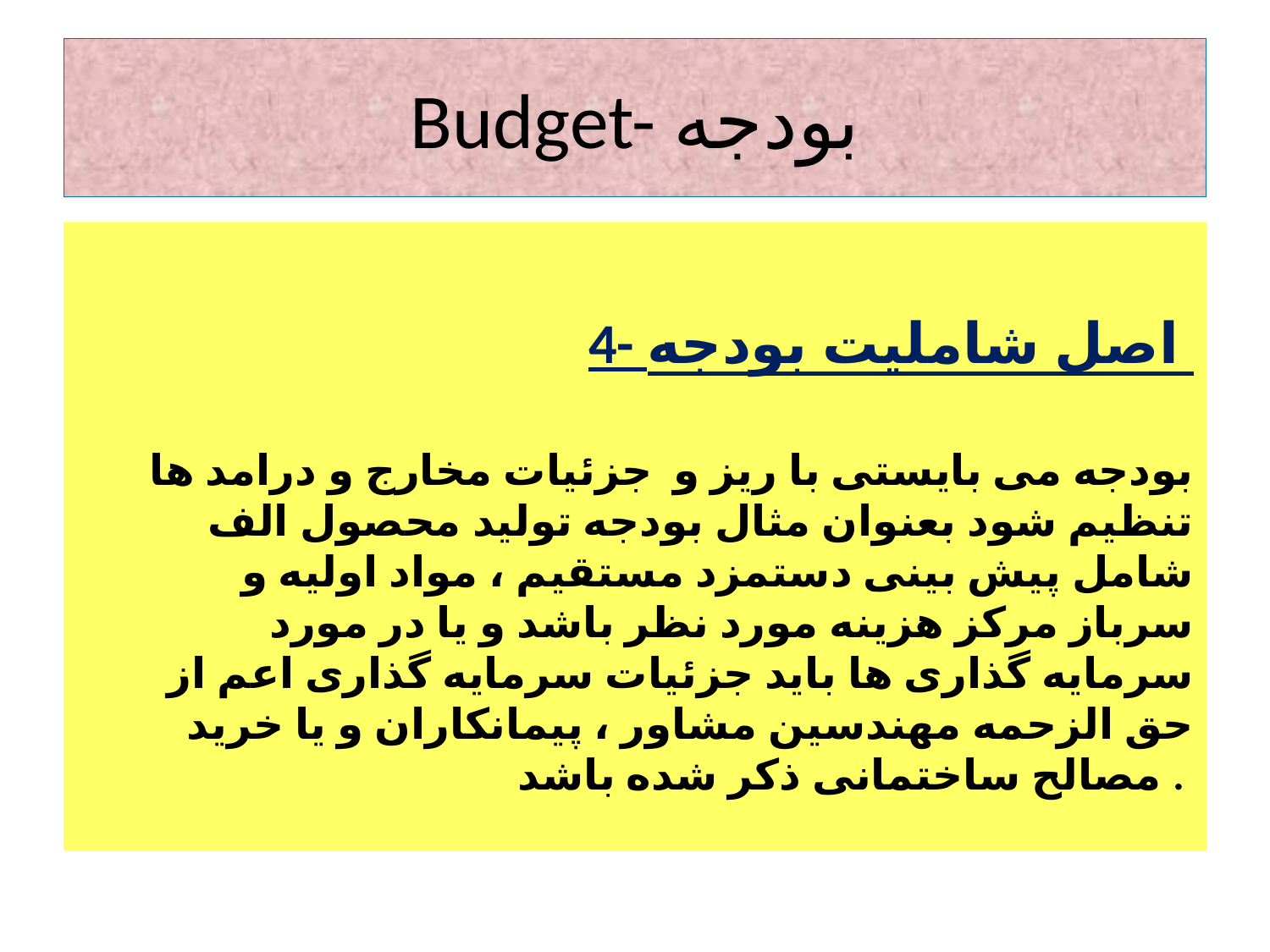

# Budget- بودجه

4- اصل شاملیت بودجه

بودجه می بایستی با ریز و  جزئیات مخارج و درامد ها تنظیم شود بعنوان مثال بودجه تولید محصول الف شامل پیش بینی دستمزد مستقیم ، مواد اولیه و سرباز مرکز هزینه مورد نظر باشد و یا در مورد سرمایه گذاری ها باید جزئیات سرمایه گذاری اعم از حق الزحمه مهندسین مشاور ، پیمانکاران و یا خرید مصالح ساختمانی ذکر شده باشد .